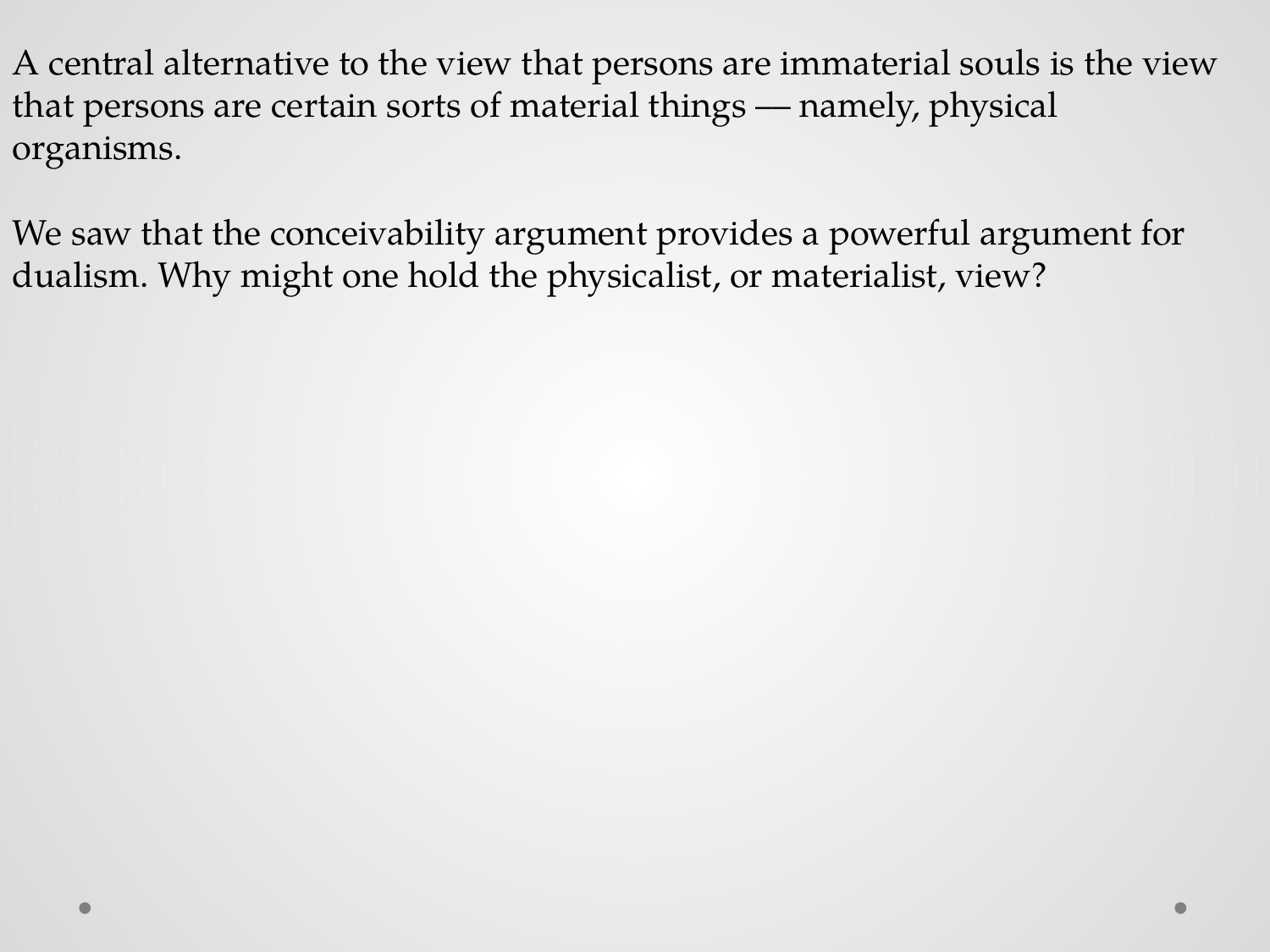

A central alternative to the view that persons are immaterial souls is the view  that persons are certain sorts of material things –– namely, physical organisms.

We saw that the conceivability argument provides a powerful argument for dualism. Why might one hold the physicalist, or materialist, view?